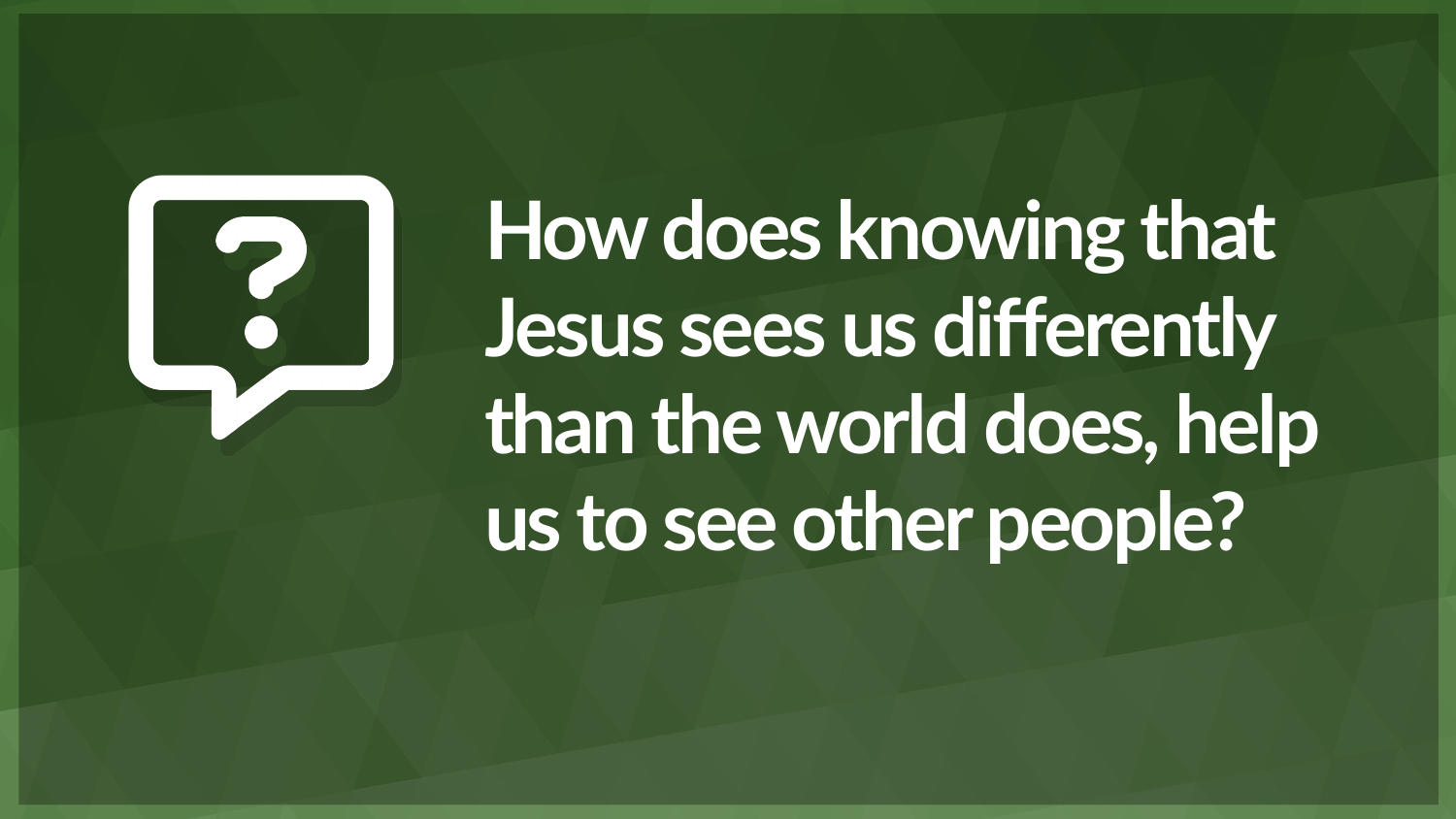

# How does knowing that Jesus sees us differently than the world does, help us to see other people?